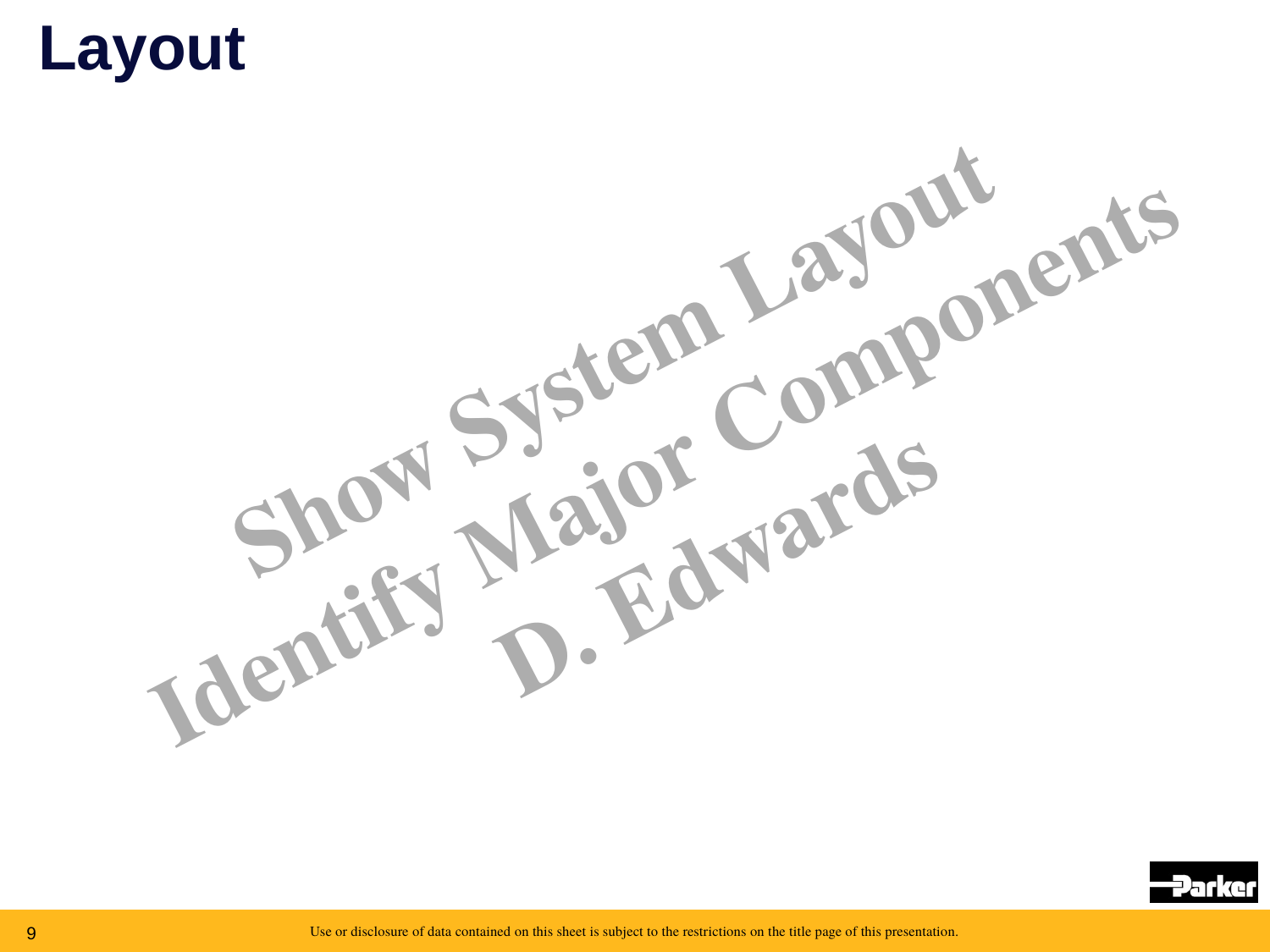

# Layout
Show System Layout
Identify Major Components
D. Edwards